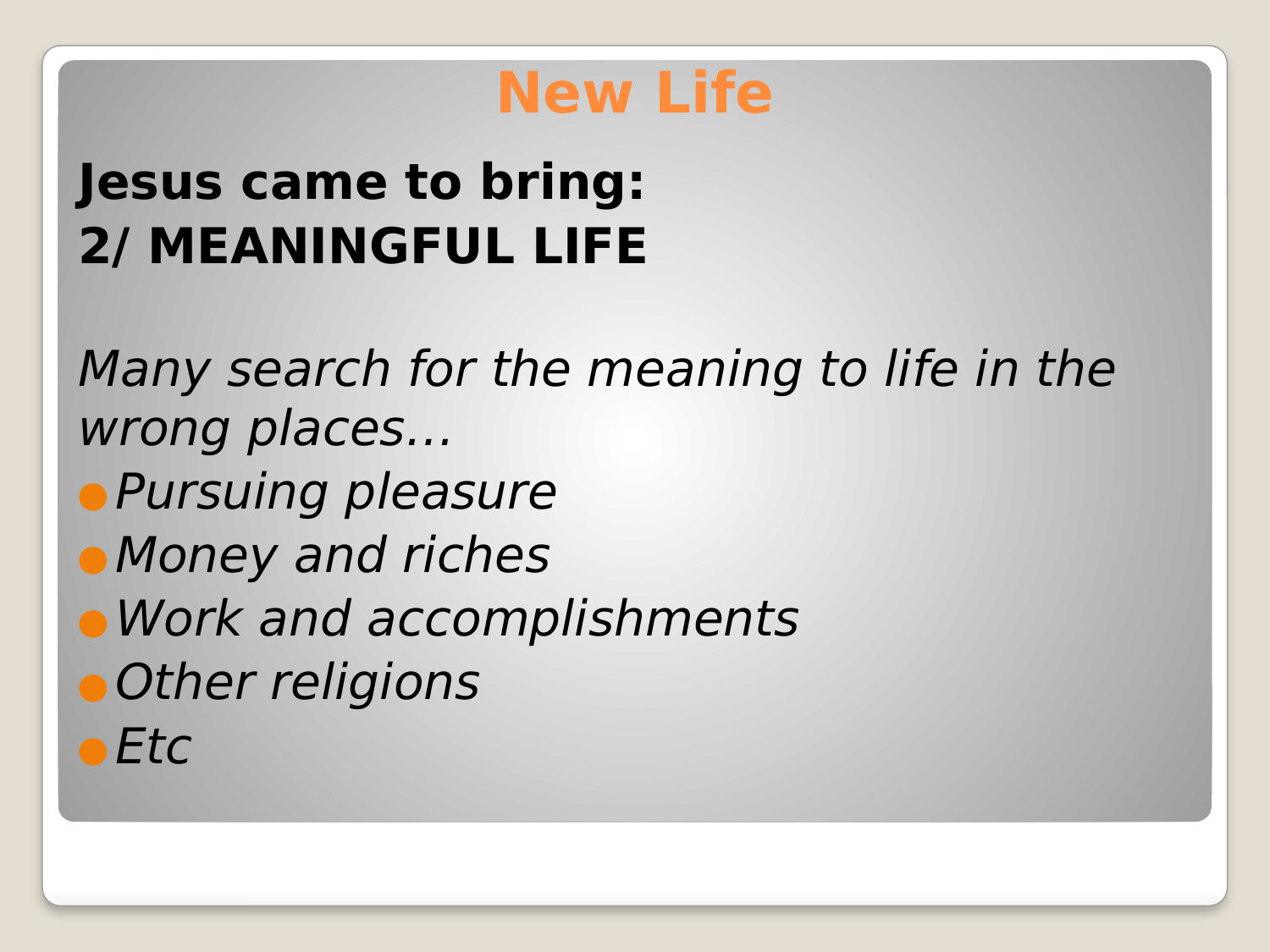

# New Life
Jesus came to bring:
2/ MEANINGFUL LIFE
Many search for the meaning to life in the wrong places…
Pursuing pleasure
Money and riches
Work and accomplishments
Other religions
Etc